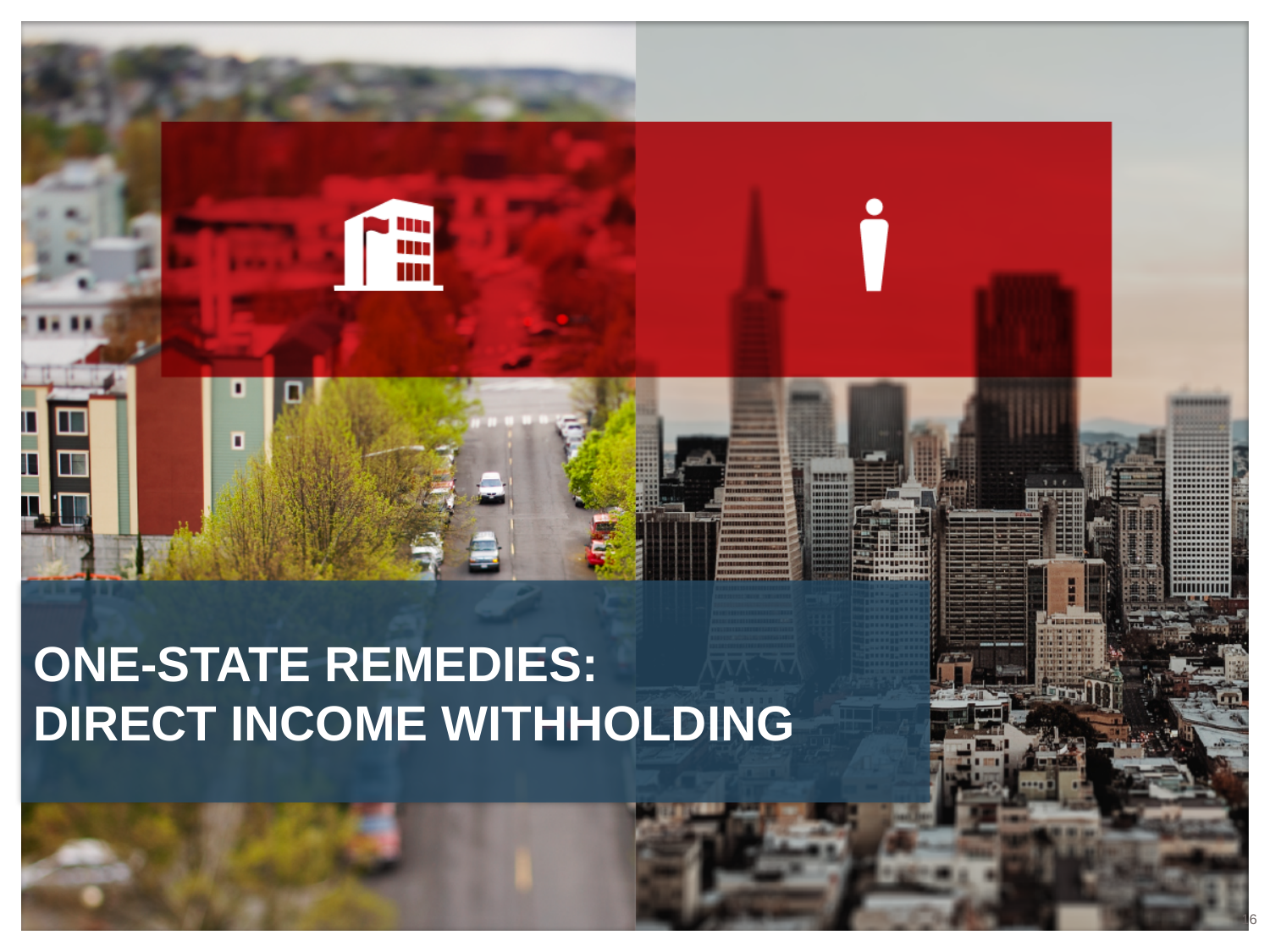

# ONE-STATE REMEDIES: DIRECT INCOME WITHHOLDING
16